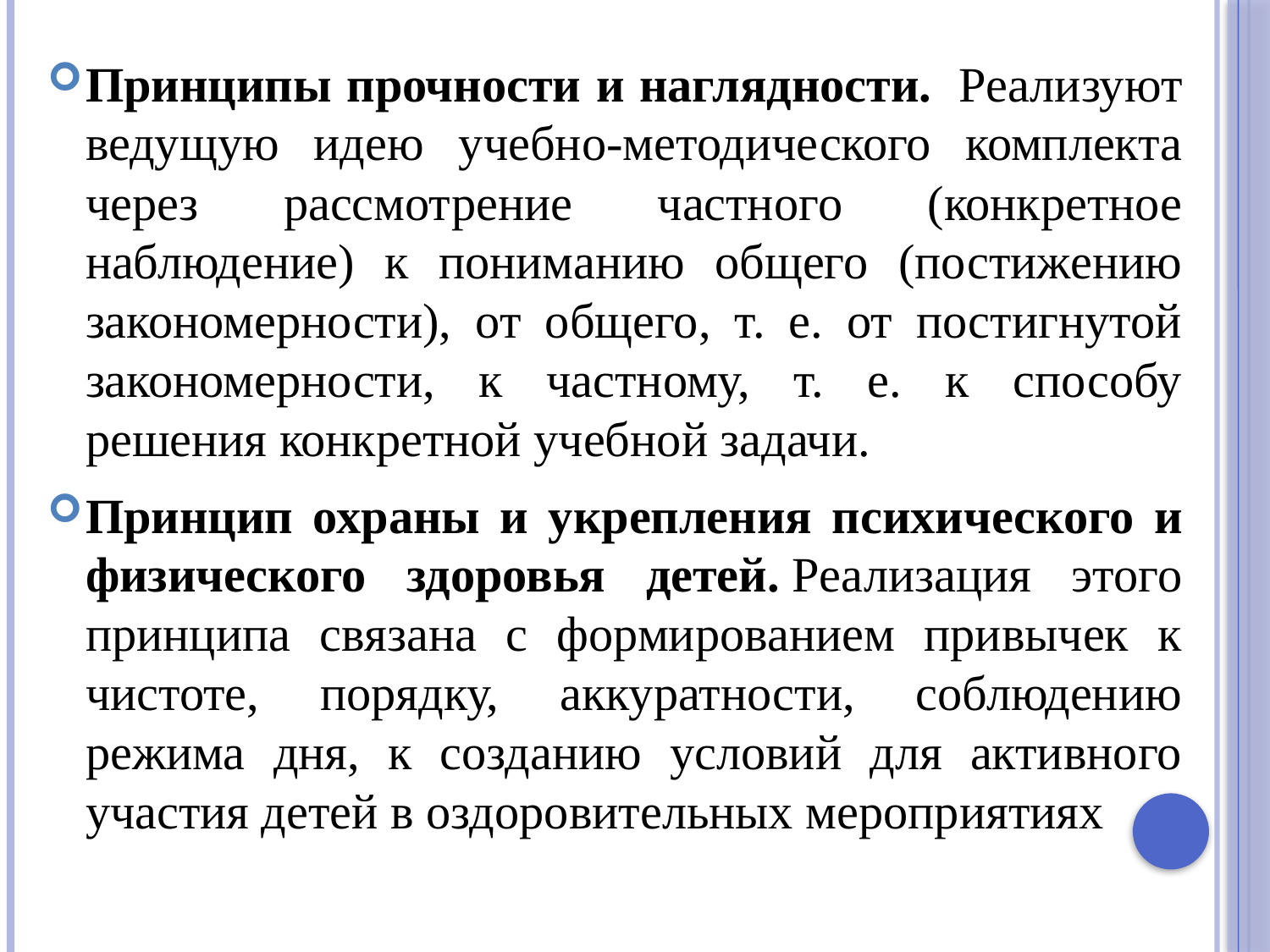

Принципы прочности и наглядности.  Реализуют ведущую идею учебно-методического комплекта через рассмотрение частного (конкретное наблюдение) к пониманию общего (постижению закономерности), от общего, т. е. от постигнутой закономерности, к частному, т. е. к способу решения конкретной учебной задачи.
Принцип охраны и укрепления психического и физического здоровья детей. Реализация этого принципа связана с формированием привычек к чистоте, порядку, аккуратности, соблюдению режима дня, к созданию условий для активного участия детей в оздоровительных мероприятиях